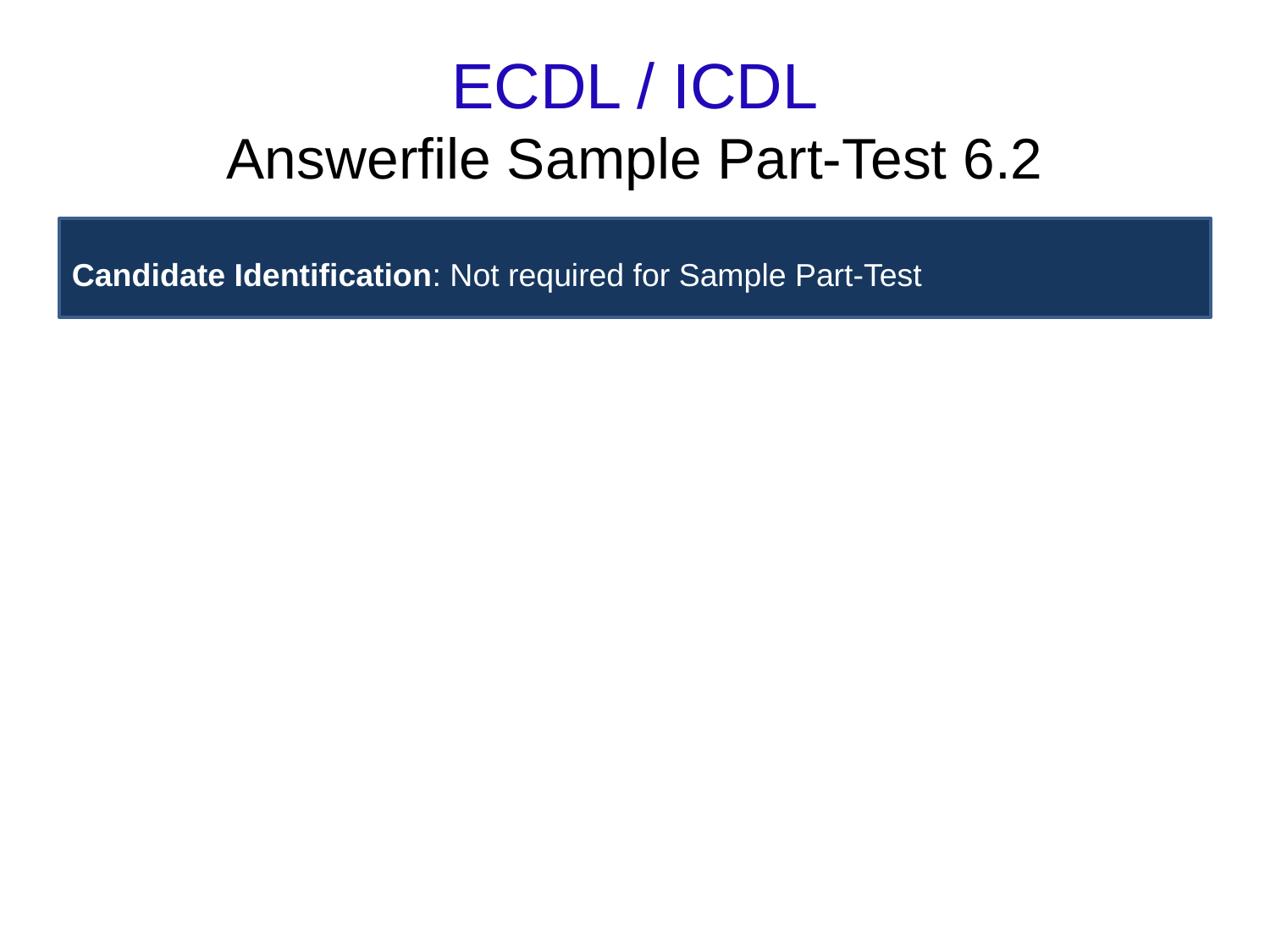

# ECDL / ICDL Answerfile Sample Part-Test 6.2
Candidate Identification: Not required for Sample Part-Test